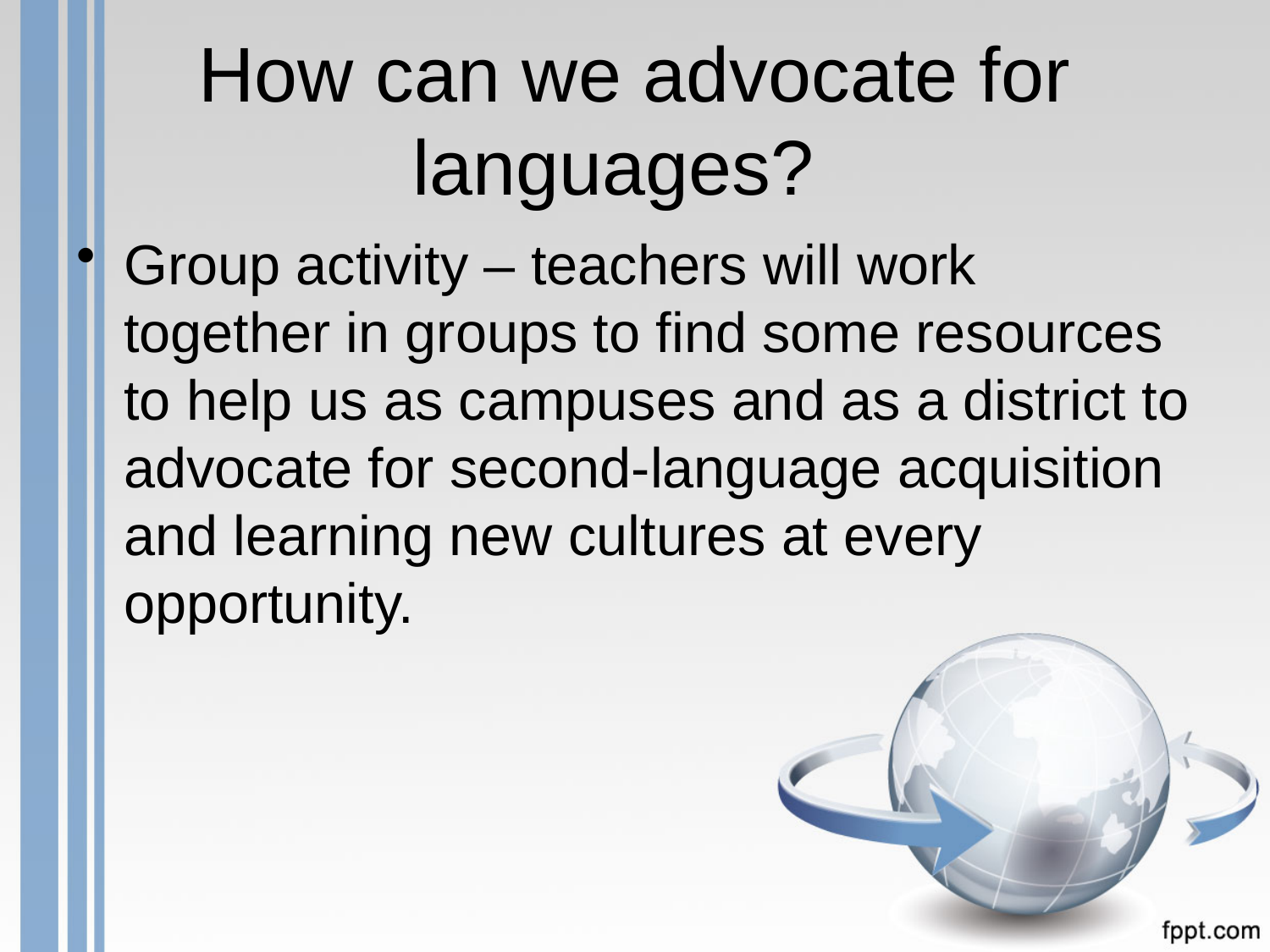

# How can we advocate for languages?
Group activity – teachers will work together in groups to find some resources to help us as campuses and as a district to advocate for second-language acquisition and learning new cultures at every opportunity.